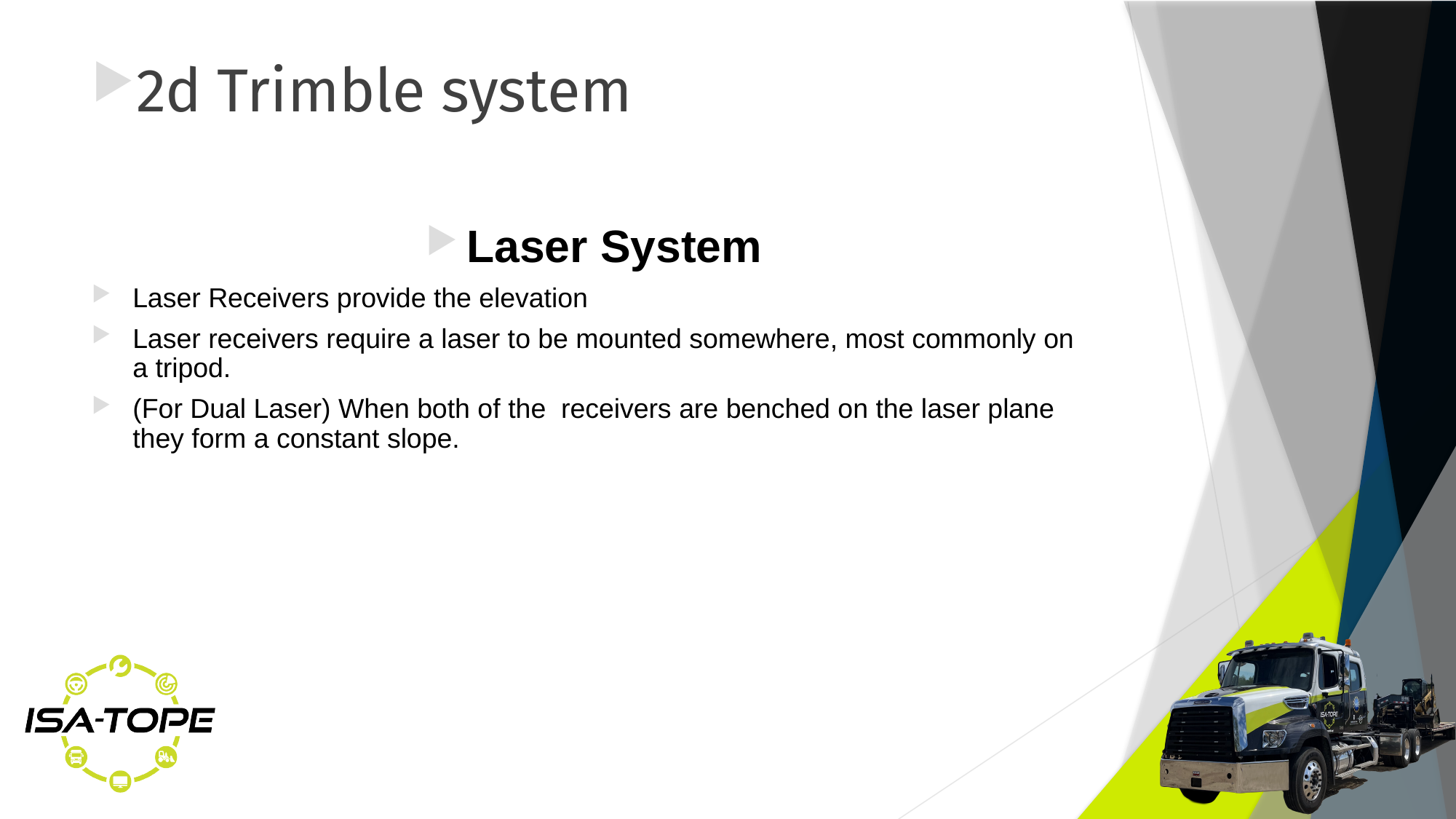

2d Trimble system

Laser System
Laser Receivers provide the elevation
Laser receivers require a laser to be mounted somewhere, most commonly on a tripod.
(For Dual Laser) When both of the  receivers are benched on the laser plane they form a constant slope.